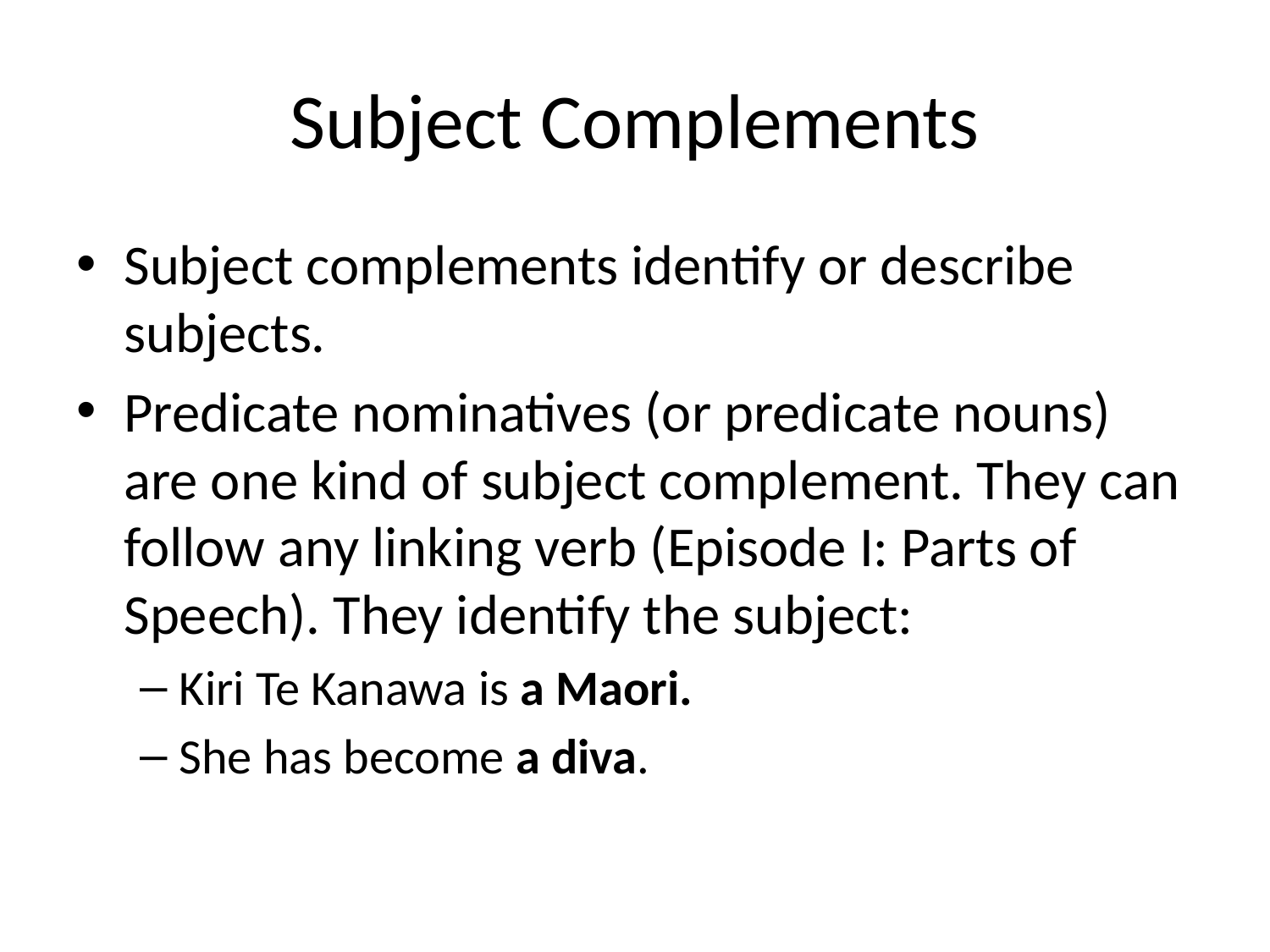

# Subject Complements
Subject complements identify or describe subjects.
Predicate nominatives (or predicate nouns) are one kind of subject complement. They can follow any linking verb (Episode I: Parts of Speech). They identify the subject:
Kiri Te Kanawa is a Maori.
She has become a diva.